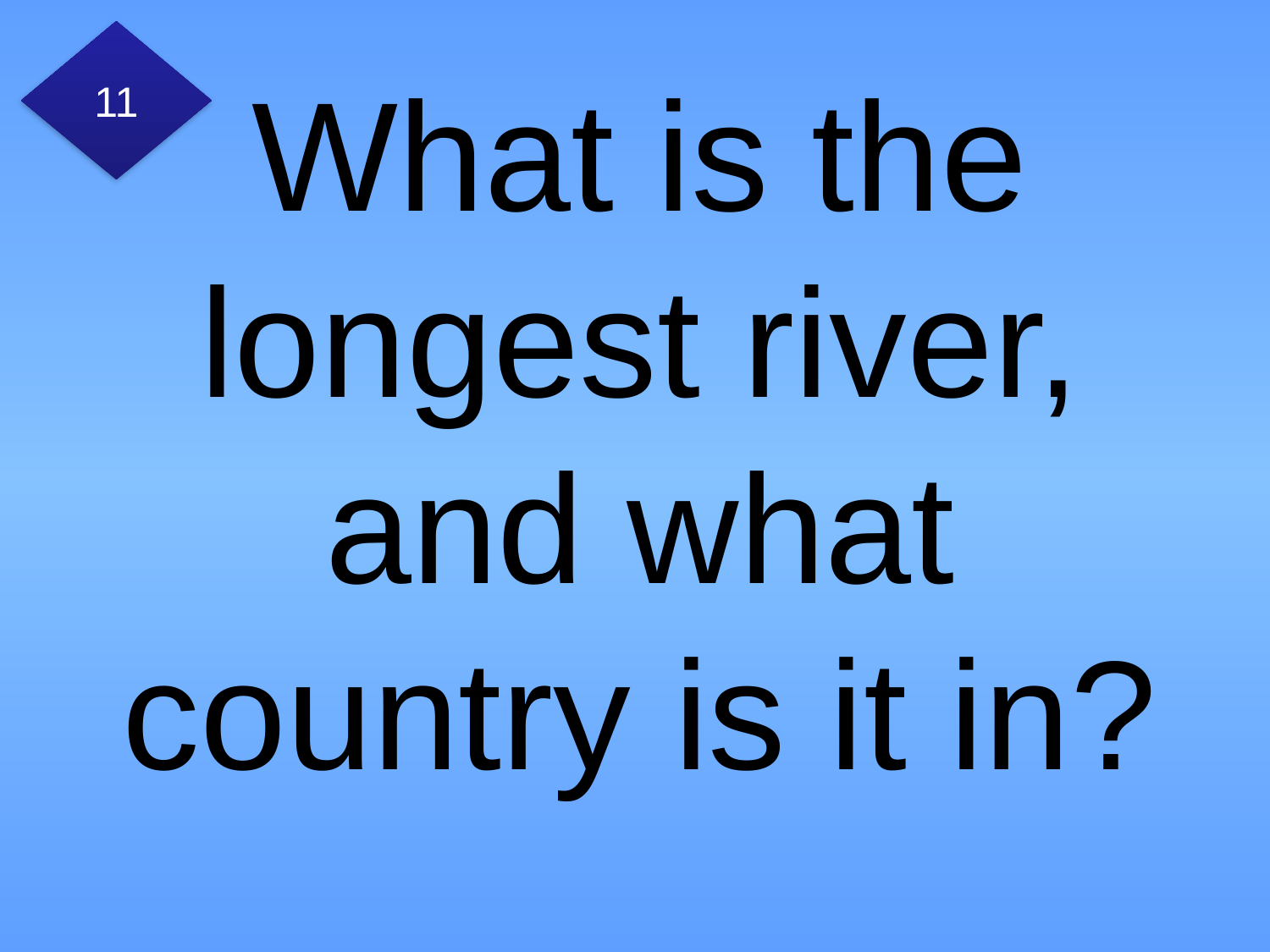

11
# What is the longest river, and what country is it in?